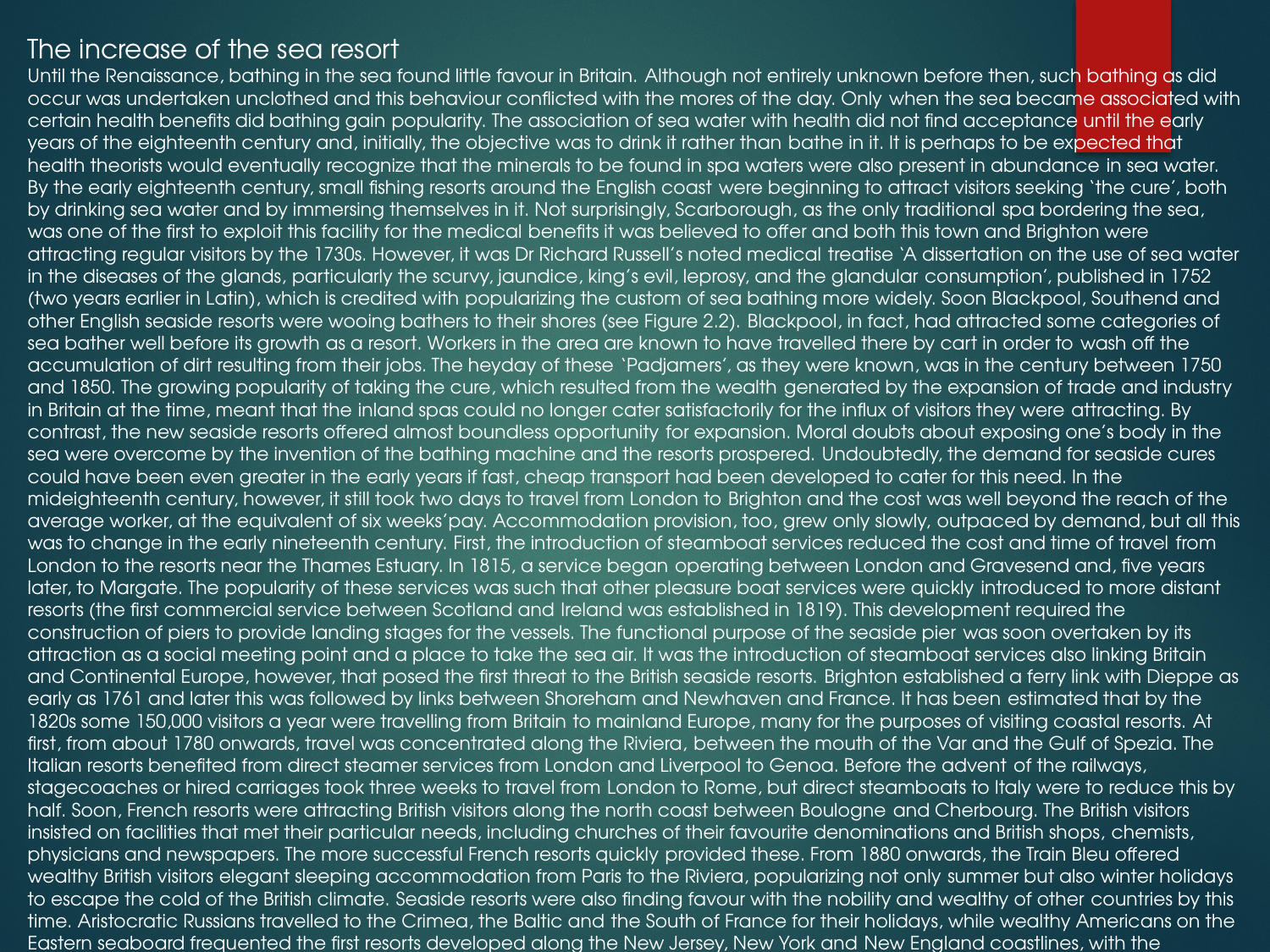

The increase of the sea resort
Until the Renaissance, bathing in the sea found little favour in Britain. Although not entirely unknown before then, such bathing as did occur was undertaken unclothed and this behaviour conflicted with the mores of the day. Only when the sea became associated with certain health benefits did bathing gain popularity. The association of sea water with health did not find acceptance until the early years of the eighteenth century and, initially, the objective was to drink it rather than bathe in it. It is perhaps to be expected that health theorists would eventually recognize that the minerals to be found in spa waters were also present in abundance in sea water. By the early eighteenth century, small fishing resorts around the English coast were beginning to attract visitors seeking ‘the cure’, both by drinking sea water and by immersing themselves in it. Not surprisingly, Scarborough, as the only traditional spa bordering the sea, was one of the first to exploit this facility for the medical benefits it was believed to offer and both this town and Brighton were attracting regular visitors by the 1730s. However, it was Dr Richard Russell’s noted medical treatise ‘A dissertation on the use of sea water in the diseases of the glands, particularly the scurvy, jaundice, king’s evil, leprosy, and the glandular consumption’, published in 1752 (two years earlier in Latin), which is credited with popularizing the custom of sea bathing more widely. Soon Blackpool, Southend and other English seaside resorts were wooing bathers to their shores (see Figure 2.2). Blackpool, in fact, had attracted some categories of sea bather well before its growth as a resort. Workers in the area are known to have travelled there by cart in order to wash off the accumulation of dirt resulting from their jobs. The heyday of these ‘Padjamers’, as they were known, was in the century between 1750 and 1850. The growing popularity of taking the cure, which resulted from the wealth generated by the expansion of trade and industry in Britain at the time, meant that the inland spas could no longer cater satisfactorily for the influx of visitors they were attracting. By contrast, the new seaside resorts offered almost boundless opportunity for expansion. Moral doubts about exposing one’s body in the sea were overcome by the invention of the bathing machine and the resorts prospered. Undoubtedly, the demand for seaside cures could have been even greater in the early years if fast, cheap transport had been developed to cater for this need. In the mideighteenth century, however, it still took two days to travel from London to Brighton and the cost was well beyond the reach of the average worker, at the equivalent of six weeks’pay. Accommodation provision, too, grew only slowly, outpaced by demand, but all this was to change in the early nineteenth century. First, the introduction of steamboat services reduced the cost and time of travel from London to the resorts near the Thames Estuary. In 1815, a service began operating between London and Gravesend and, five years later, to Margate. The popularity of these services was such that other pleasure boat services were quickly introduced to more distant resorts (the first commercial service between Scotland and Ireland was established in 1819). This development required the construction of piers to provide landing stages for the vessels. The functional purpose of the seaside pier was soon overtaken by its attraction as a social meeting point and a place to take the sea air. It was the introduction of steamboat services also linking Britain and Continental Europe, however, that posed the first threat to the British seaside resorts. Brighton established a ferry link with Dieppe as early as 1761 and later this was followed by links between Shoreham and Newhaven and France. It has been estimated that by the 1820s some 150,000 visitors a year were travelling from Britain to mainland Europe, many for the purposes of visiting coastal resorts. At first, from about 1780 onwards, travel was concentrated along the Riviera, between the mouth of the Var and the Gulf of Spezia. The Italian resorts benefited from direct steamer services from London and Liverpool to Genoa. Before the advent of the railways, stagecoaches or hired carriages took three weeks to travel from London to Rome, but direct steamboats to Italy were to reduce this by half. Soon, French resorts were attracting British visitors along the north coast between Boulogne and Cherbourg. The British visitors insisted on facilities that met their particular needs, including churches of their favourite denominations and British shops, chemists, physicians and newspapers. The more successful French resorts quickly provided these. From 1880 onwards, the Train Bleu offered wealthy British visitors elegant sleeping accommodation from Paris to the Riviera, popularizing not only summer but also winter holidays to escape the cold of the British climate. Seaside resorts were also finding favour with the nobility and wealthy of other countries by this time. Aristocratic Russians travelled to the Crimea, the Baltic and the South of France for their holidays, while wealthy Americans on the Eastern seaboard frequented the first resorts developed along the New Jersey, New York and New England coastlines, with the wealthiest of them building second homes in the nineteenth century along the Rhode Island shores.